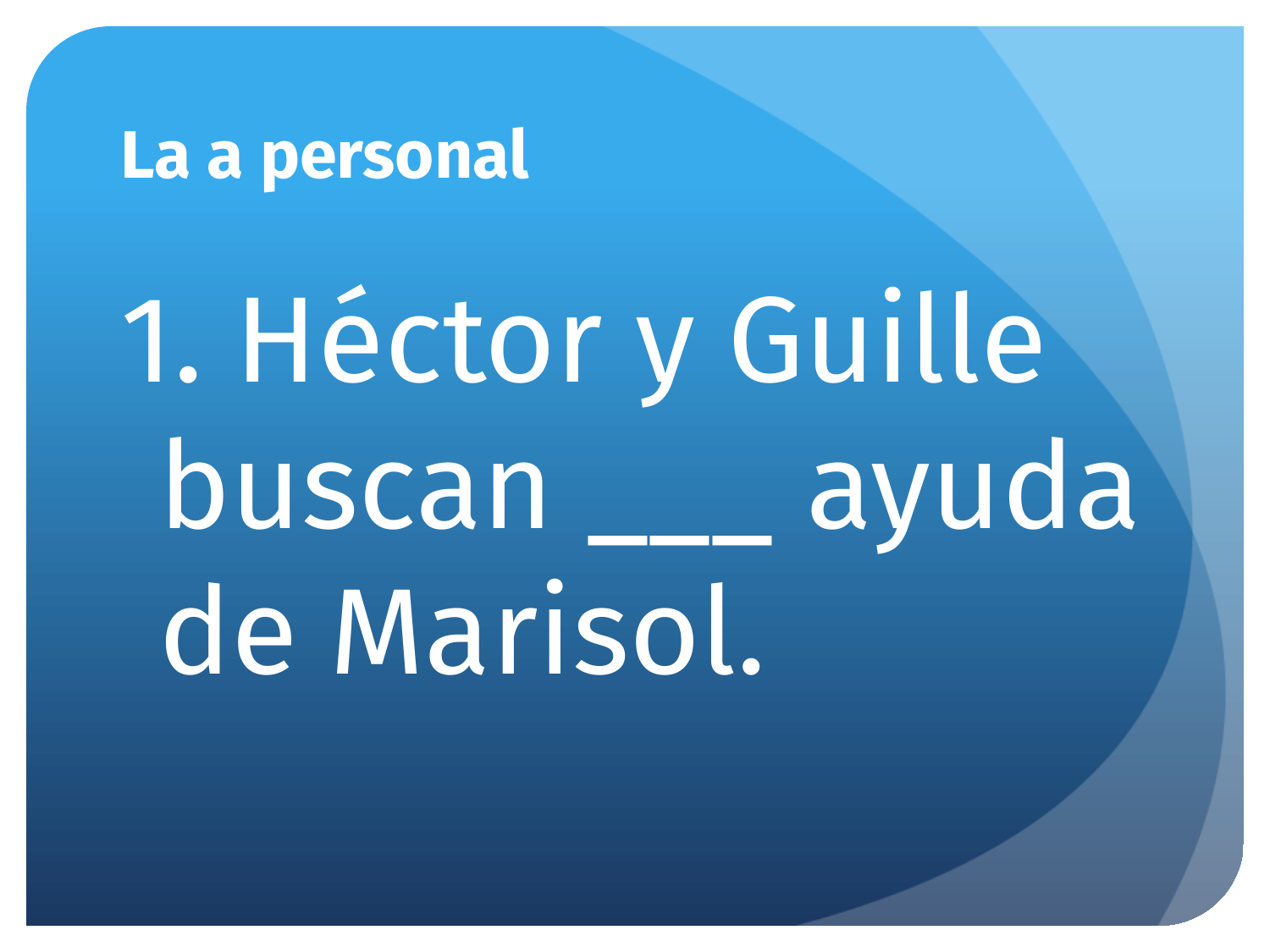

# La a personal
1. Héctor y Guille buscan ___ ayuda de Marisol.